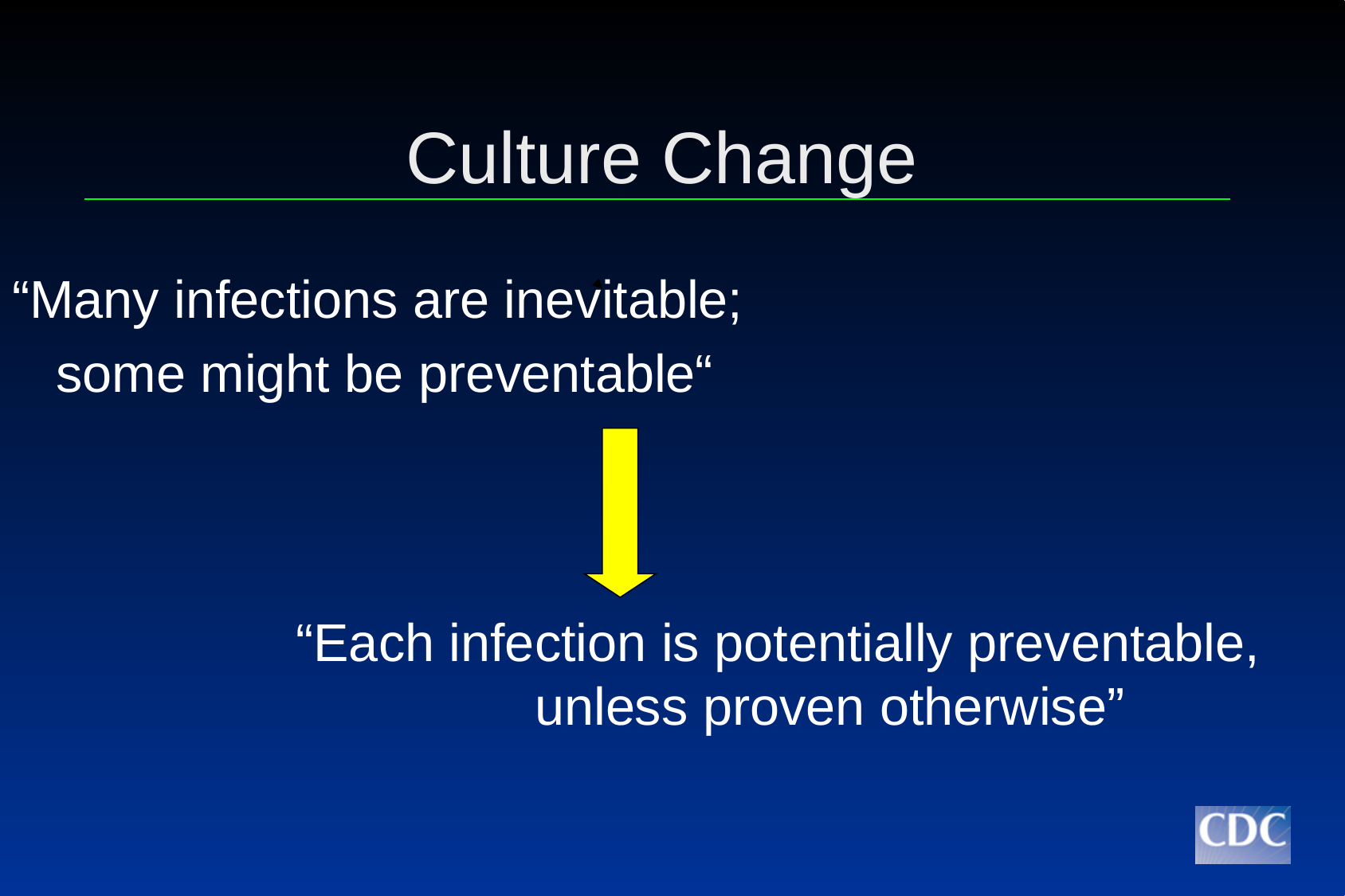

Culture Change
“Many infections are inevitable;
   some might be preventable“

			“Each infection is potentially preventable, 					unless proven otherwise”